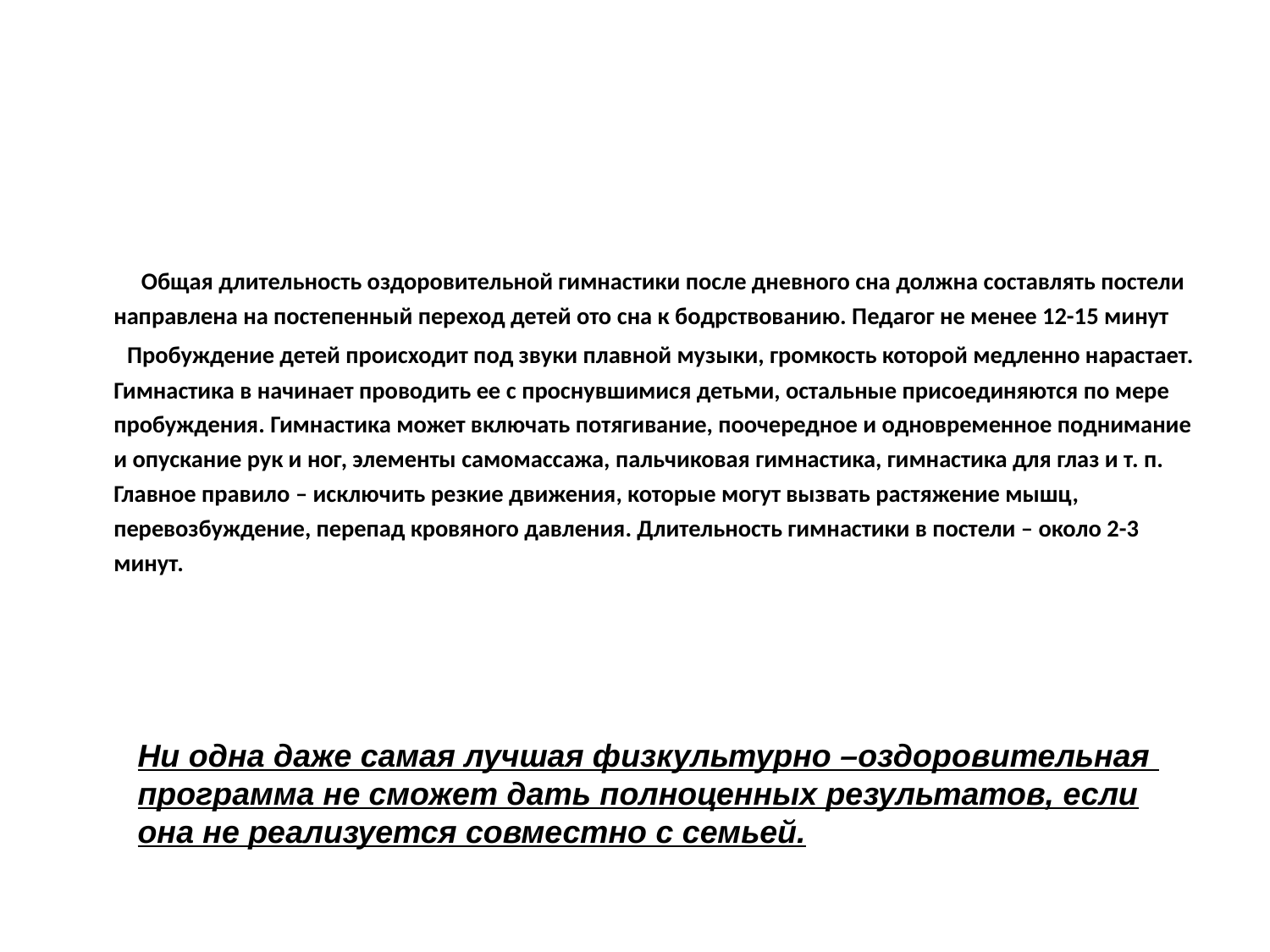

#

     Общая длительность оздоровительной гимнастики после дневного сна должна составлять постели направлена на постепенный переход детей ото сна к бодрствованию. Педагог не менее 12-15 минут
         Пробуждение детей происходит под звуки плавной музыки, громкость которой медленно нарастает.
Гимнастика в начинает проводить ее с проснувшимися детьми, остальные присоединяются по мере пробуждения. Гимнастика может включать потягивание, поочередное и одновременное поднимание и опускание рук и ног, элементы самомассажа, пальчиковая гимнастика, гимнастика для глаз и т. п. Главное правило – исключить резкие движения, которые могут вызвать растяжение мышц, перевозбуждение, перепад кровяного давления. Длительность гимнастики в постели – около 2-3 минут.
Ни одна даже самая лучшая физкультурно –оздоровительная  программа не сможет дать полноценных результатов, если она не реализуется совместно с семьей.